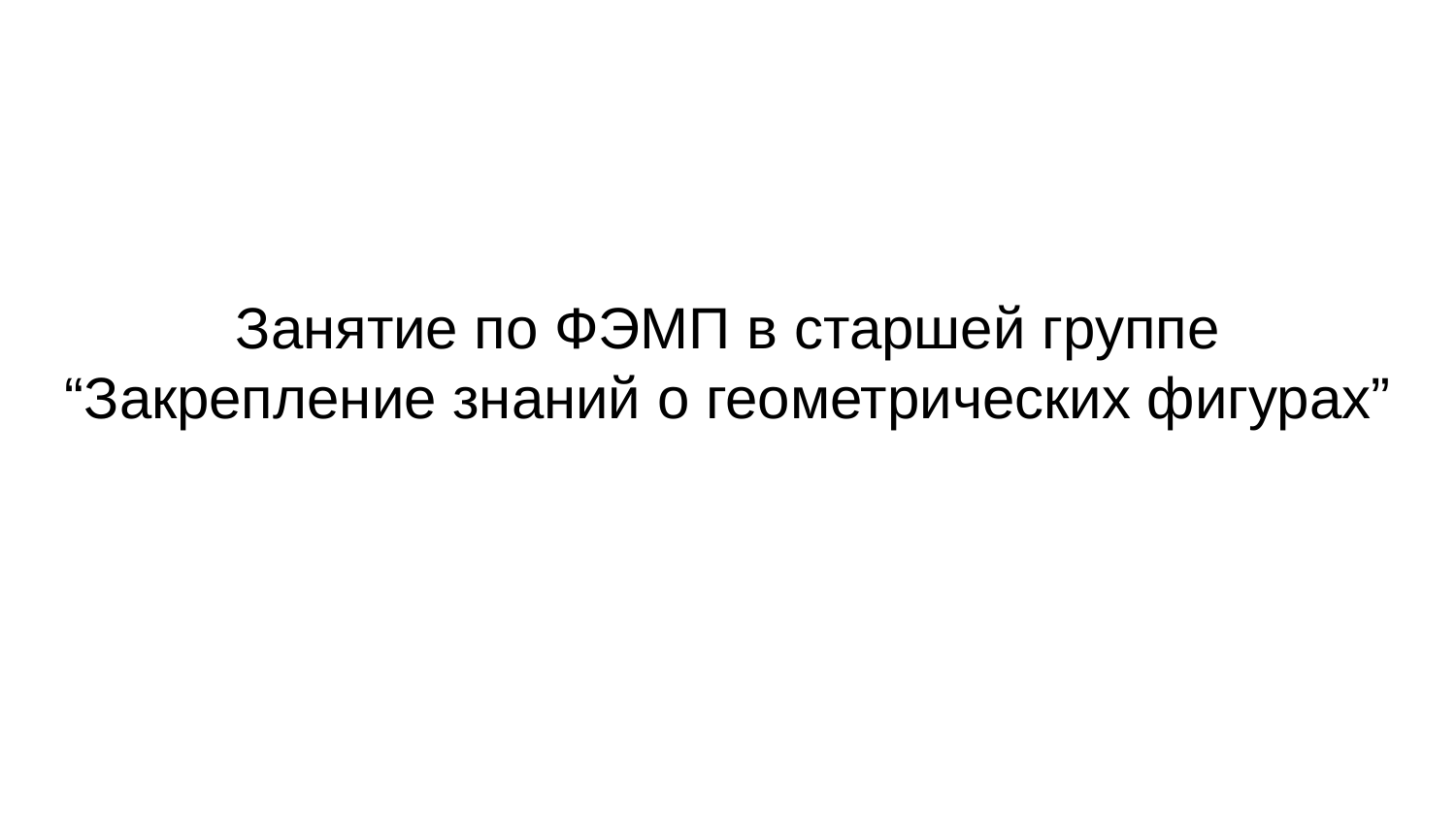

# Занятие по ФЭМП в старшей группе
“Закрепление знаний о геометрических фигурах”